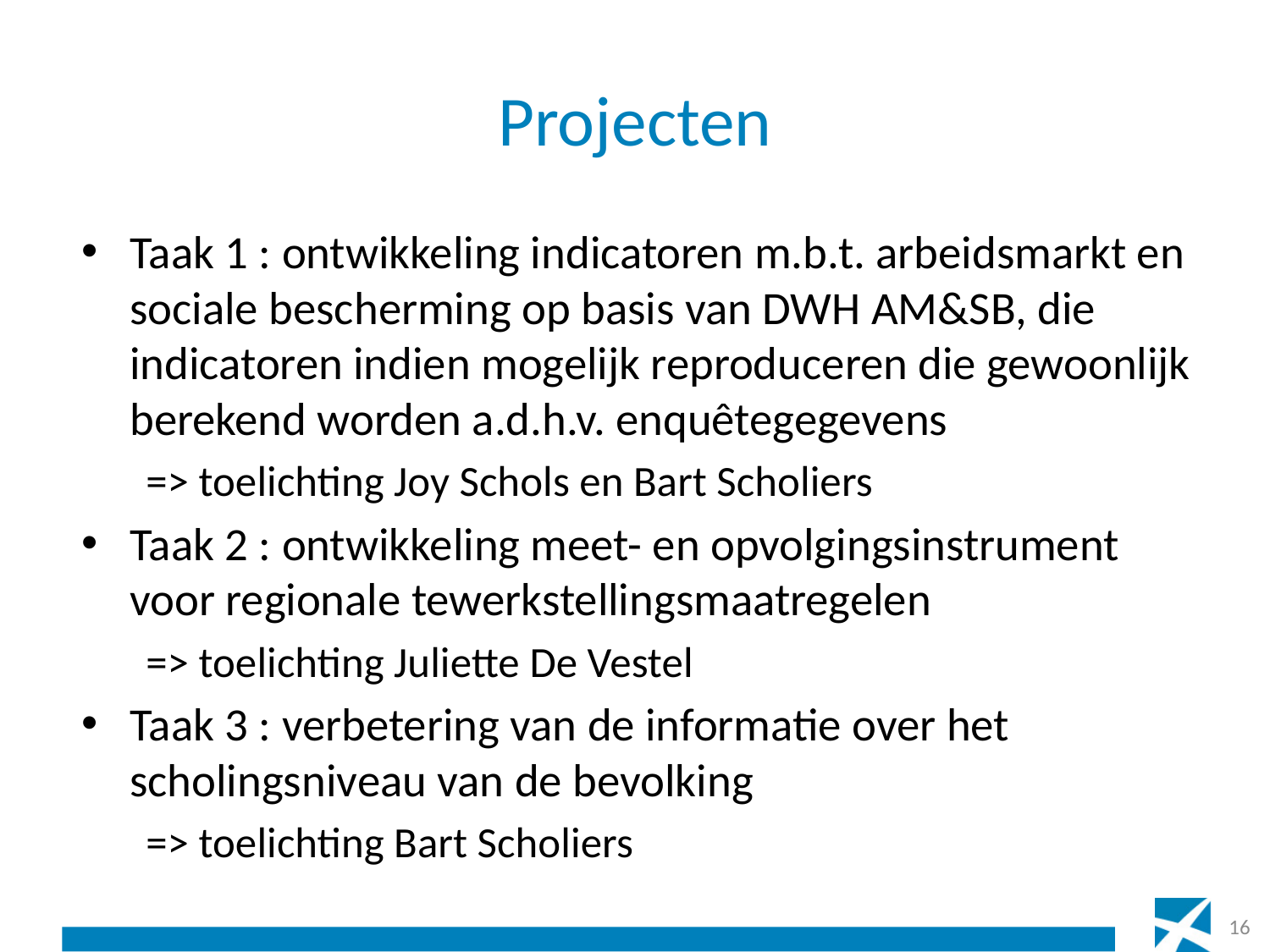

# Projecten
Taak 1 : ontwikkeling indicatoren m.b.t. arbeidsmarkt en sociale bescherming op basis van DWH AM&SB, die indicatoren indien mogelijk reproduceren die gewoonlijk berekend worden a.d.h.v. enquêtegegevens
=> toelichting Joy Schols en Bart Scholiers
Taak 2 : ontwikkeling meet- en opvolgingsinstrument voor regionale tewerkstellingsmaatregelen
=> toelichting Juliette De Vestel
Taak 3 : verbetering van de informatie over het scholingsniveau van de bevolking
=> toelichting Bart Scholiers

16